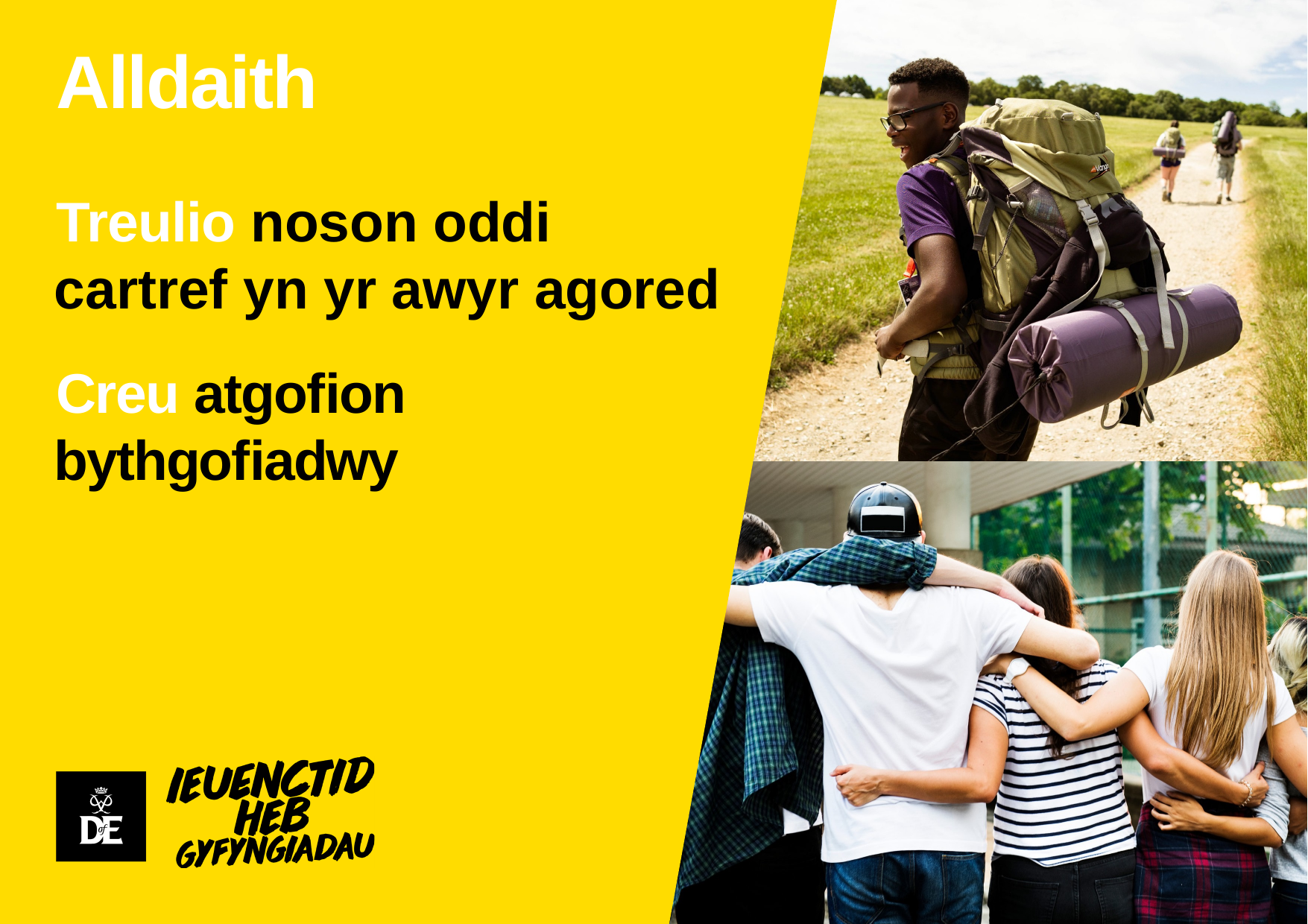

# Alldaith
Treulio noson oddi  cartref yn yr awyr agored
Creu atgoﬁon bythgoﬁadwy